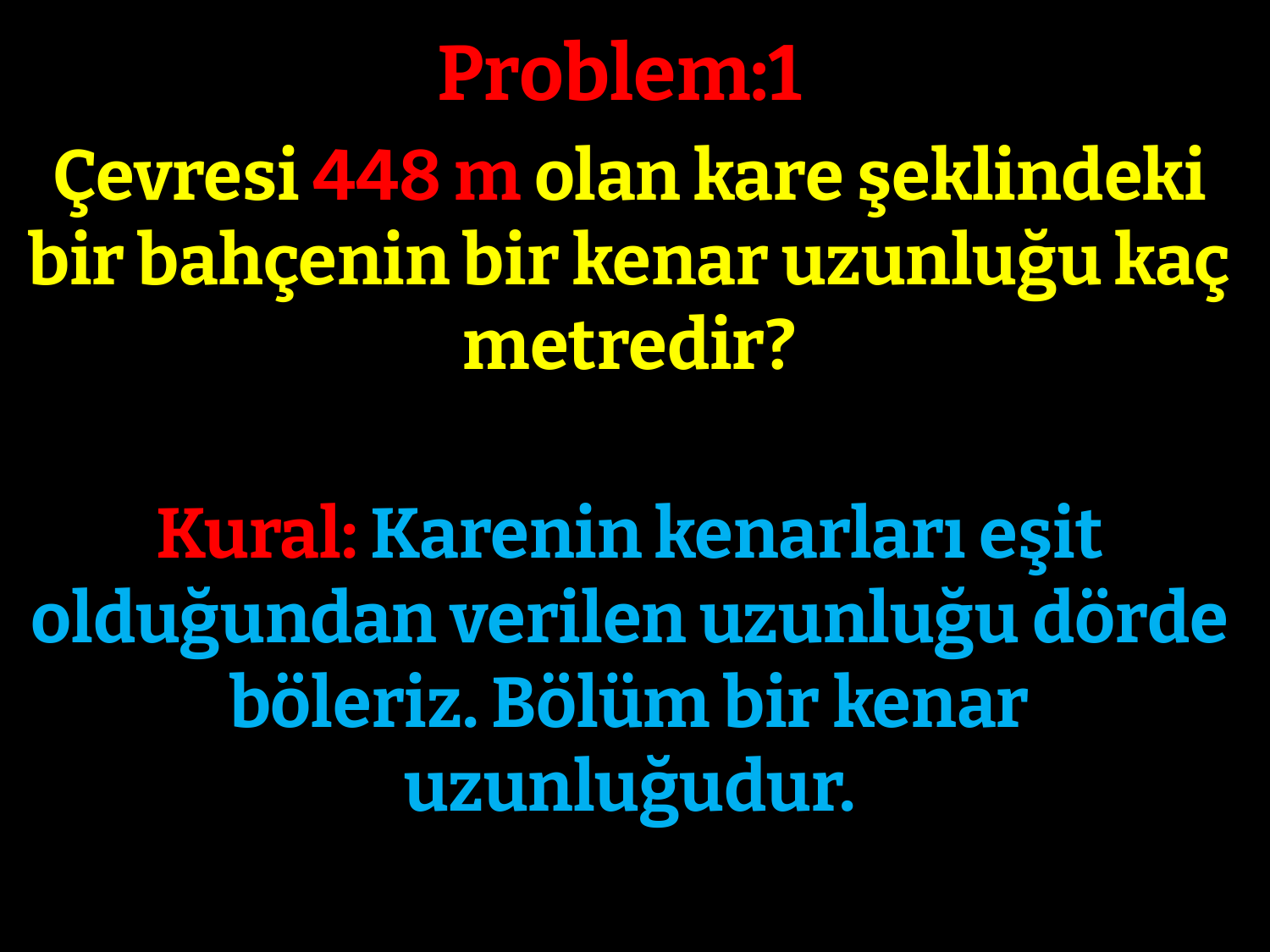

Problem:1
Çevresi 448 m olan kare şeklindeki bir bahçenin bir kenar uzunluğu kaç metredir?
#
Kural: Karenin kenarları eşit olduğundan verilen uzunluğu dörde böleriz. Bölüm bir kenar uzunluğudur.